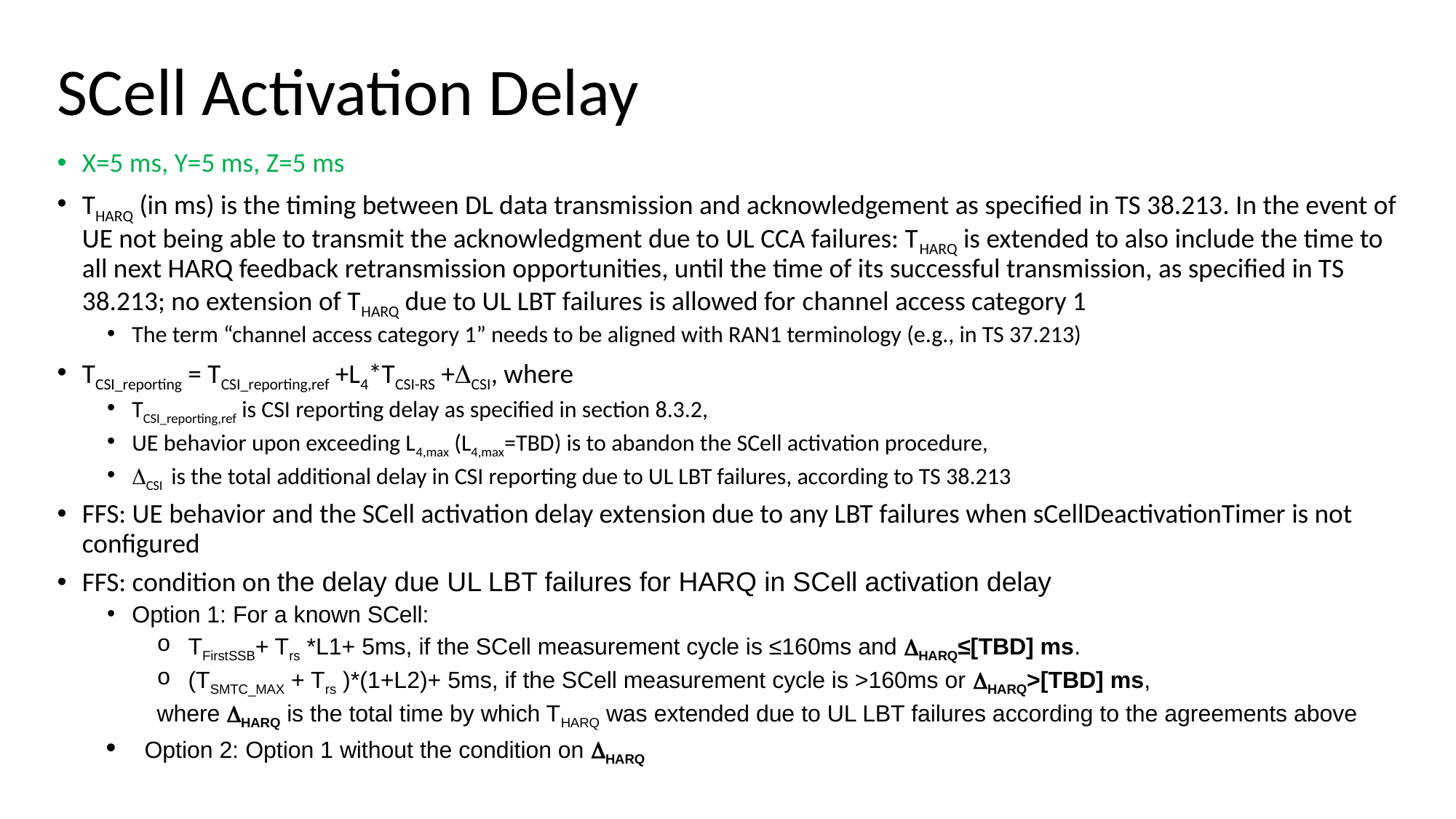

# SCell Activation Delay
X=5 ms, Y=5 ms, Z=5 ms
THARQ (in ms) is the timing between DL data transmission and acknowledgement as specified in TS 38.213. In the event of UE not being able to transmit the acknowledgment due to UL CCA failures: THARQ is extended to also include the time to all next HARQ feedback retransmission opportunities, until the time of its successful transmission, as specified in TS 38.213; no extension of THARQ due to UL LBT failures is allowed for channel access category 1
The term “channel access category 1” needs to be aligned with RAN1 terminology (e.g., in TS 37.213)
TCSI_reporting = TCSI_reporting,ref +L4*TCSI-RS +ΔCSI, where
TCSI_reporting,ref is CSI reporting delay as specified in section 8.3.2,
UE behavior upon exceeding L4,max (L4,max=TBD) is to abandon the SCell activation procedure,
ΔCSI  is the total additional delay in CSI reporting due to UL LBT failures, according to TS 38.213
FFS: UE behavior and the SCell activation delay extension due to any LBT failures when sCellDeactivationTimer is not configured
FFS: condition on the delay due UL LBT failures for HARQ in SCell activation delay
Option 1: For a known SCell:
TFirstSSB+ Trs *L1+ 5ms, if the SCell measurement cycle is ≤160ms and ΔHARQ≤[TBD] ms.
(TSMTC_MAX + Trs )*(1+L2)+ 5ms, if the SCell measurement cycle is >160ms or ΔHARQ>[TBD] ms,
where ΔHARQ is the total time by which THARQ was extended due to UL LBT failures according to the agreements above
Option 2: Option 1 without the condition on ΔHARQ